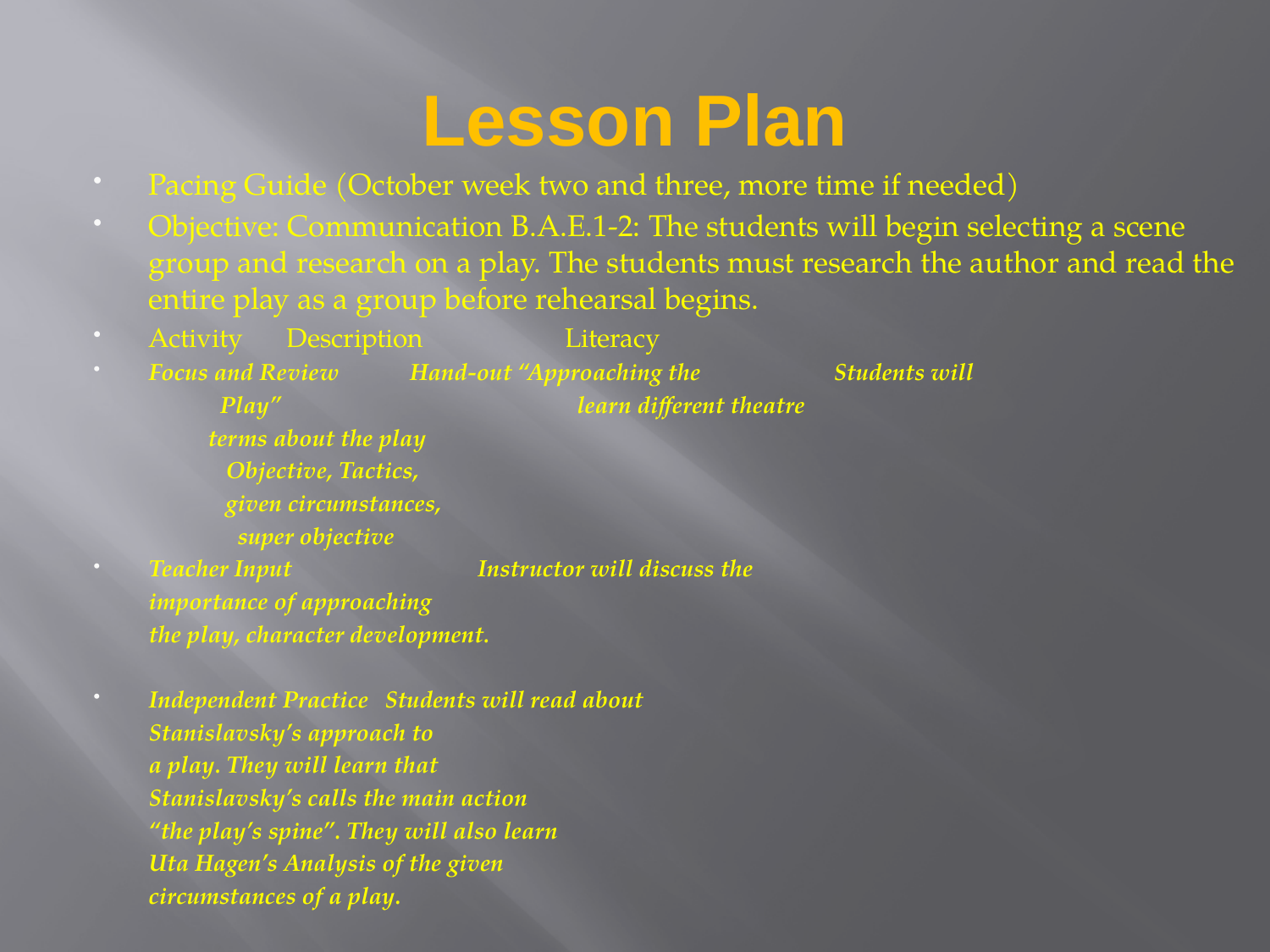

# Lesson Plan
Pacing Guide (October week two and three, more time if needed)
Objective: Communication B.A.E.1-2: The students will begin selecting a scene group and research on a play. The students must research the author and read the entire play as a group before rehearsal begins.
Activity		   Description 		               Literacy
Focus and Review            Hand-out “Approaching the	                Students will
				            Play”                                                  learn different theatre
							          terms about the play
							             Objective, Tactics,
							             given circumstances,
							               super objective
Teacher Input	                             Instructor will discuss the
				importance of approaching
				the play, character development.

Independent Practice	Students will read about
				Stanislavsky’s approach to
				a play. They will learn that
				Stanislavsky’s calls the main action
				“the play’s spine”. They will also learn
				Uta Hagen’s Analysis of the given
				circumstances of a play.